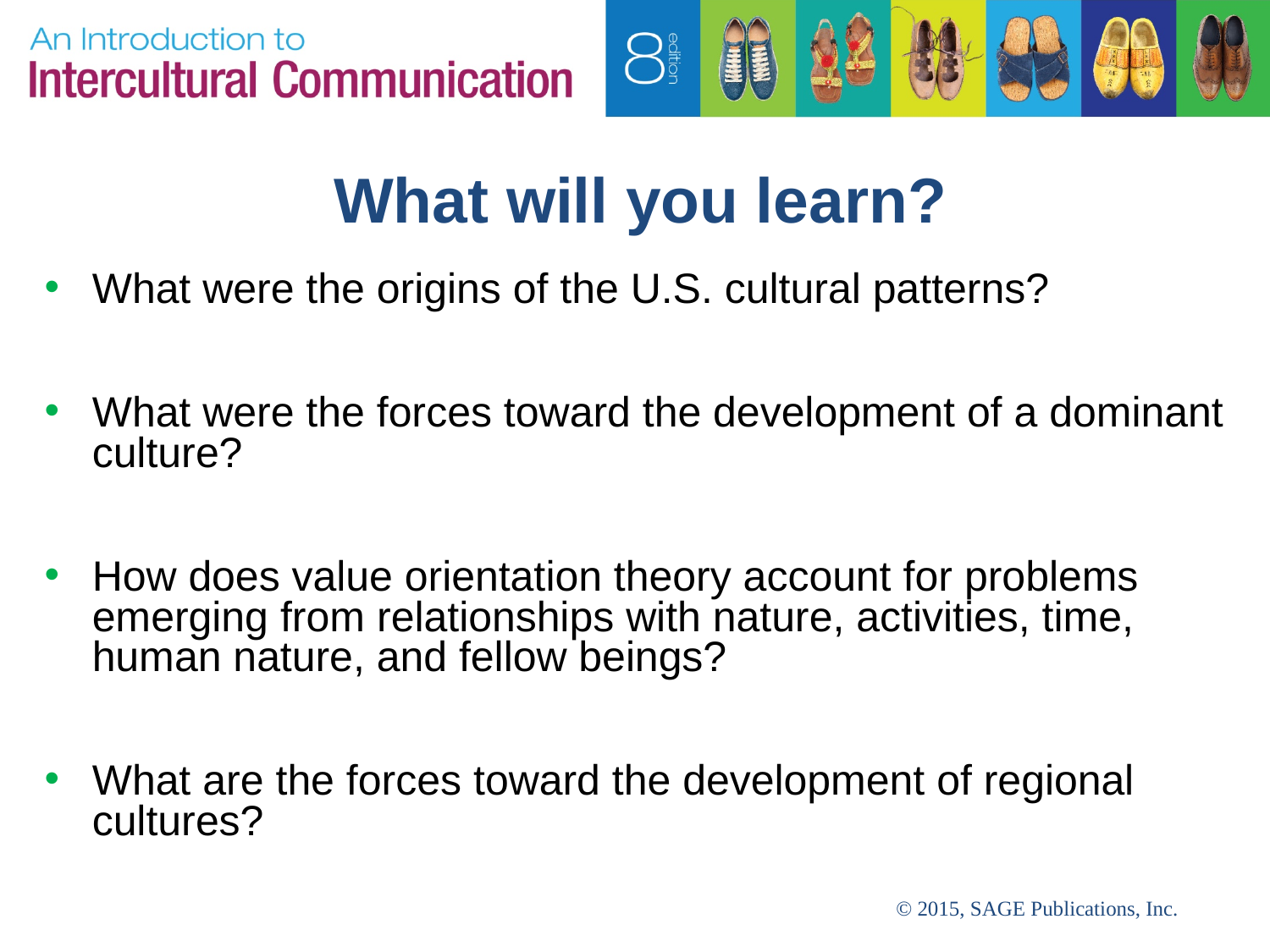

# What will you learn?
What were the origins of the U.S. cultural patterns?

What were the forces toward the development of a dominant culture?

How does value orientation theory account for problems emerging from relationships with nature, activities, time, human nature, and fellow beings?

What are the forces toward the development of regional cultures?
© 2015, SAGE Publications, Inc.